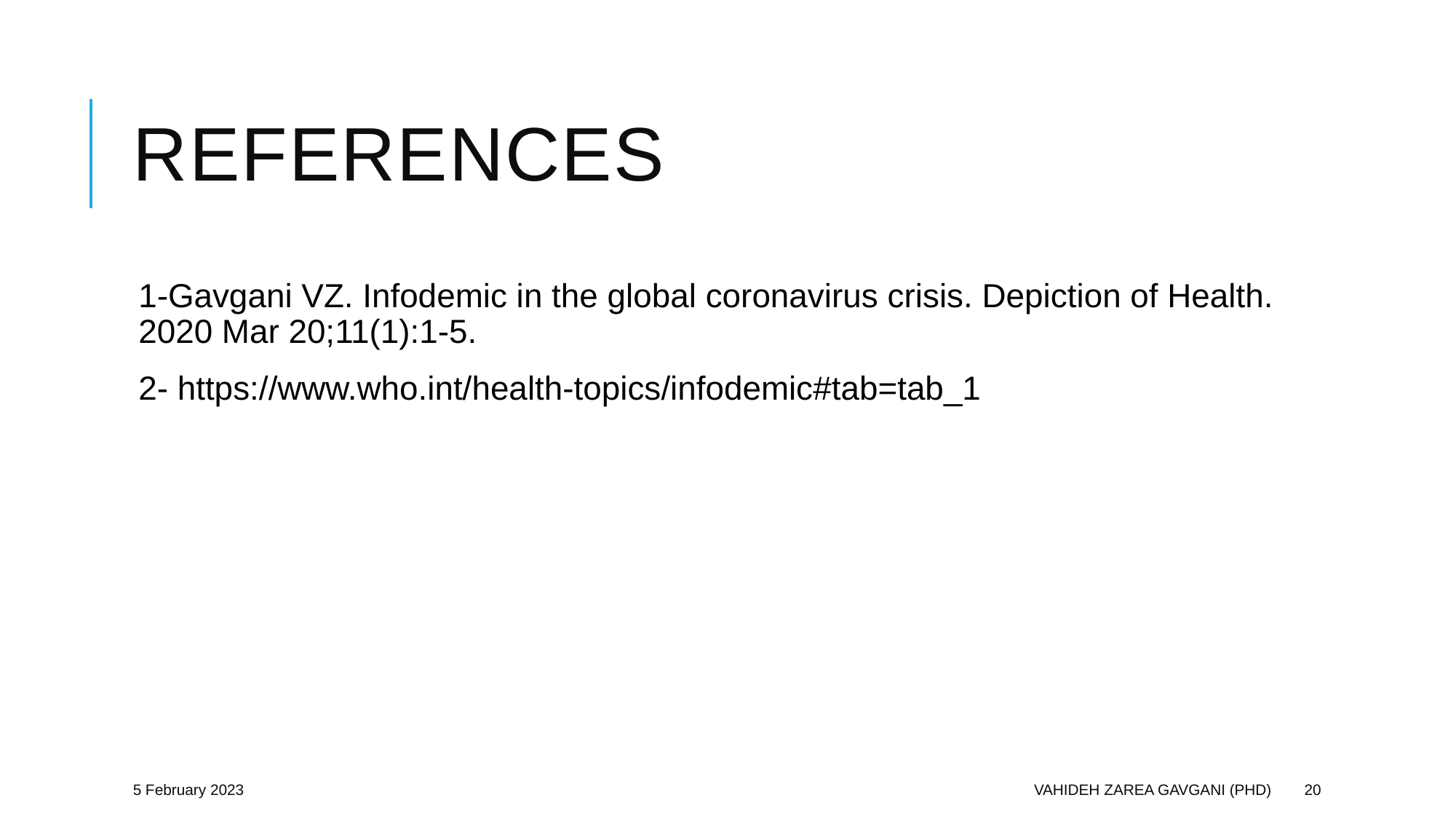

# references
1-Gavgani VZ. Infodemic in the global coronavirus crisis. Depiction of Health. 2020 Mar 20;11(1):1-5.
2- https://www.who.int/health-topics/infodemic#tab=tab_1
5 February 2023
Vahideh Zarea Gavgani (PhD)
20